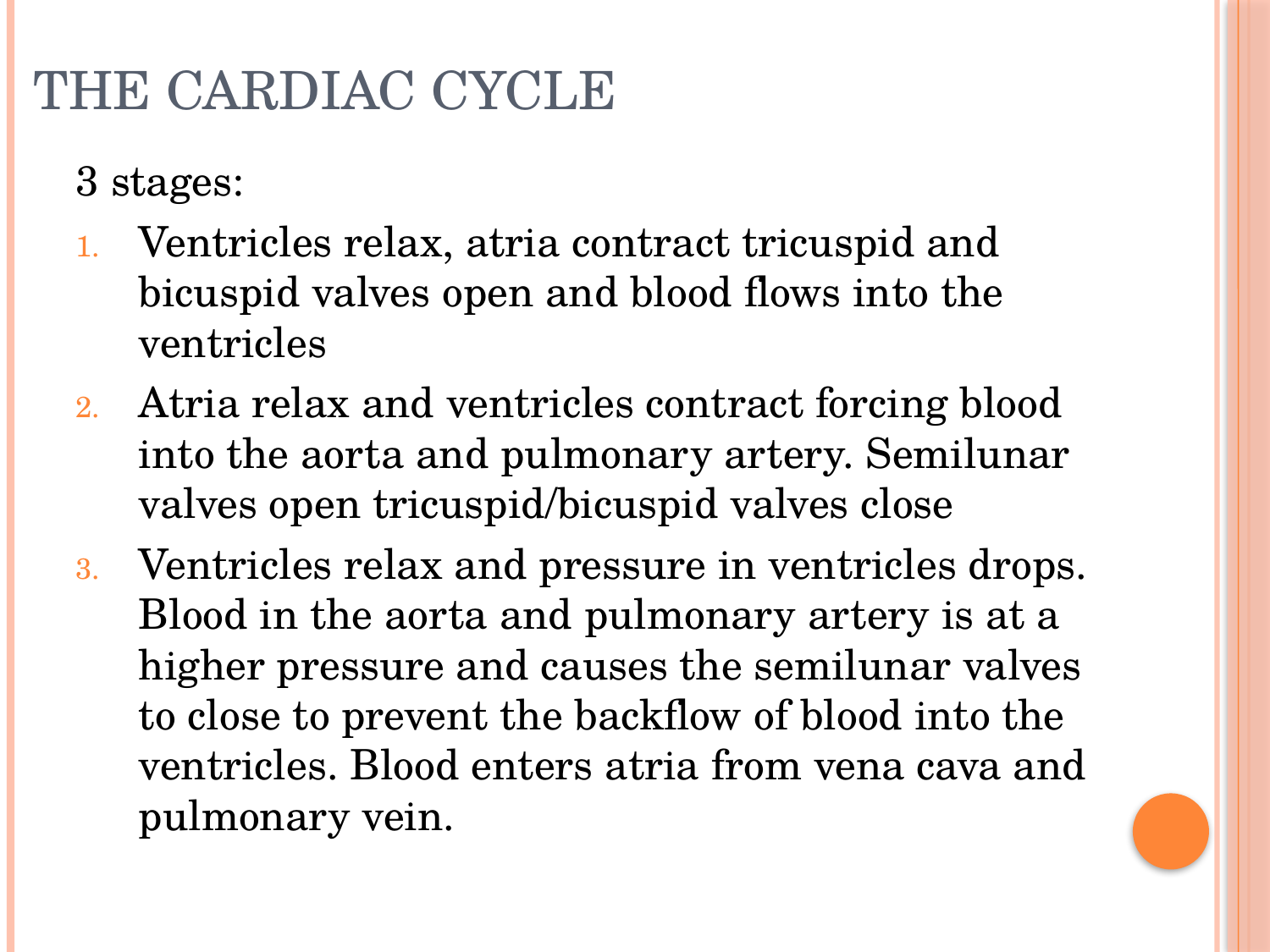

# The cardiac cycle
3 stages:
Ventricles relax, atria contract tricuspid and bicuspid valves open and blood flows into the ventricles
Atria relax and ventricles contract forcing blood into the aorta and pulmonary artery. Semilunar valves open tricuspid/bicuspid valves close
Ventricles relax and pressure in ventricles drops. Blood in the aorta and pulmonary artery is at a higher pressure and causes the semilunar valves to close to prevent the backflow of blood into the ventricles. Blood enters atria from vena cava and pulmonary vein.